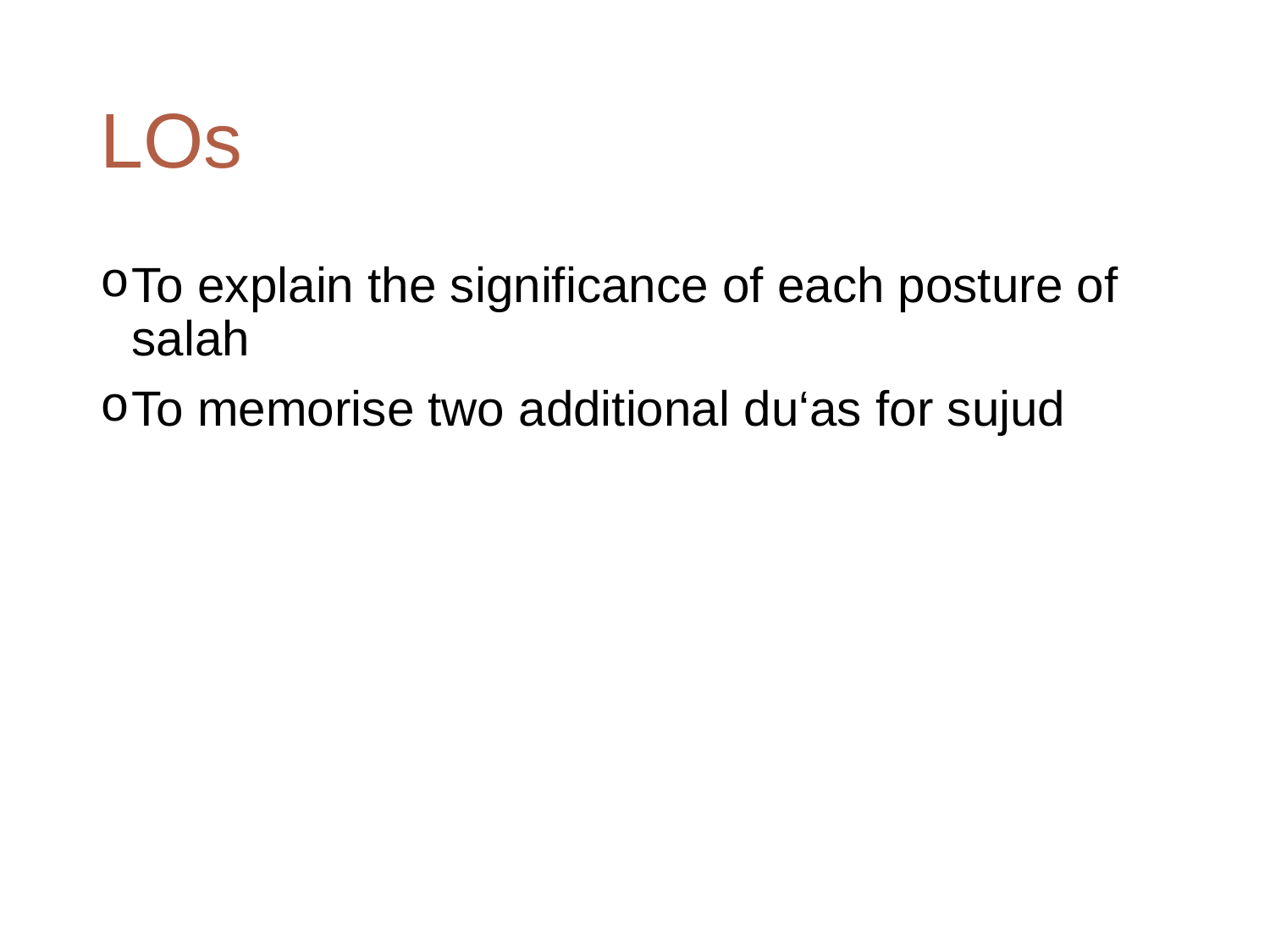

# LOs
To explain the significance of each posture of salah
To memorise two additional du‘as for sujud